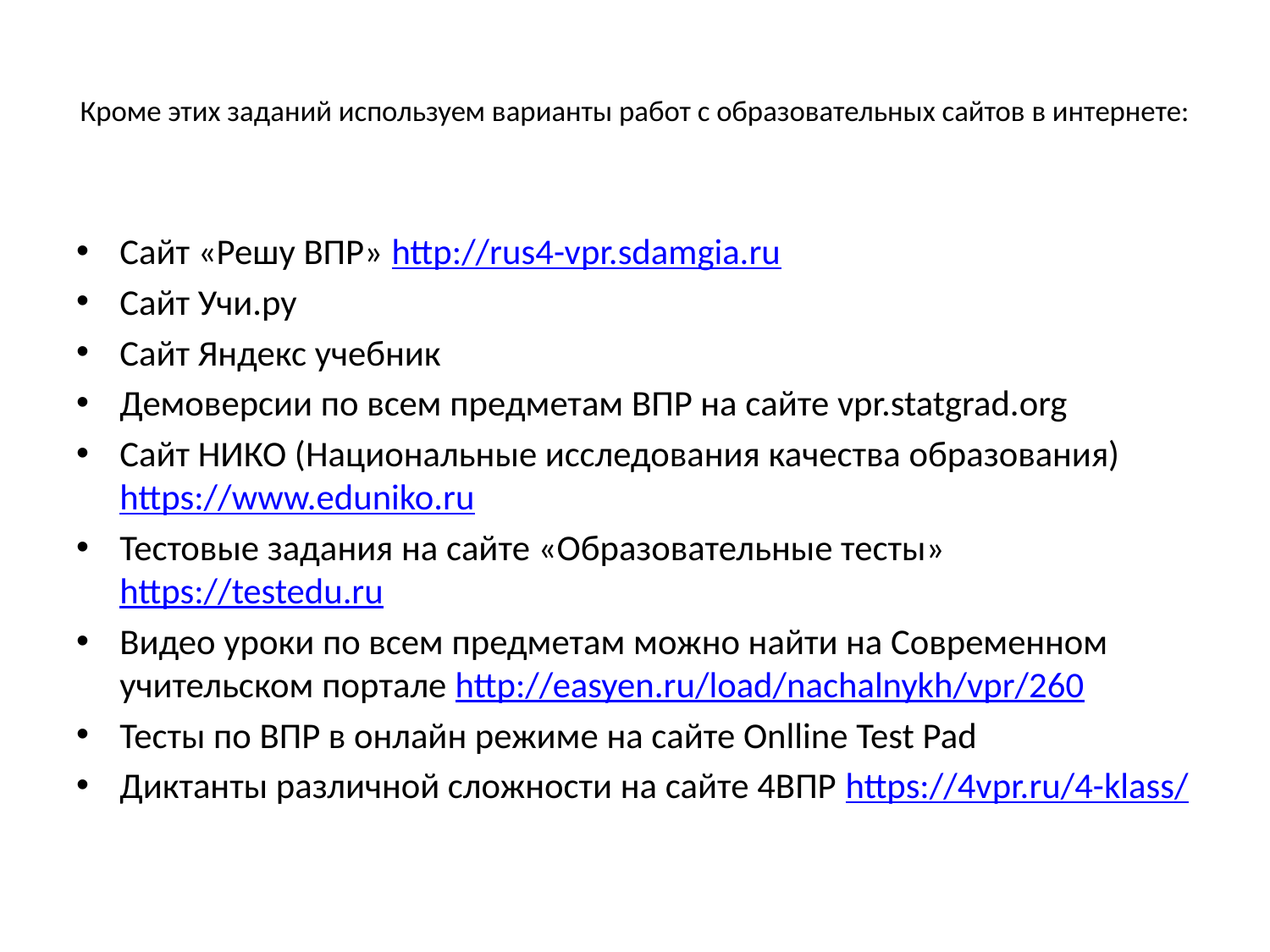

# Кроме этих заданий используем варианты работ с образовательных сайтов в интернете:
Сайт «Решу ВПР» http://rus4-vpr.sdamgia.ru
Сайт Учи.ру
Сайт Яндекс учебник
Демоверсии по всем предметам ВПР на сайте vpr.statgrad.org
Сайт НИКО (Национальные исследования качества образования) https://www.eduniko.ru
Тестовые задания на сайте «Образовательные тесты» https://testedu.ru
Видео уроки по всем предметам можно найти на Современном учительском портале http://easyen.ru/load/nachalnykh/vpr/260
Тесты по ВПР в онлайн режиме на сайте Onlline Test Pad
Диктанты различной сложности на сайте 4ВПР https://4vpr.ru/4-klass/